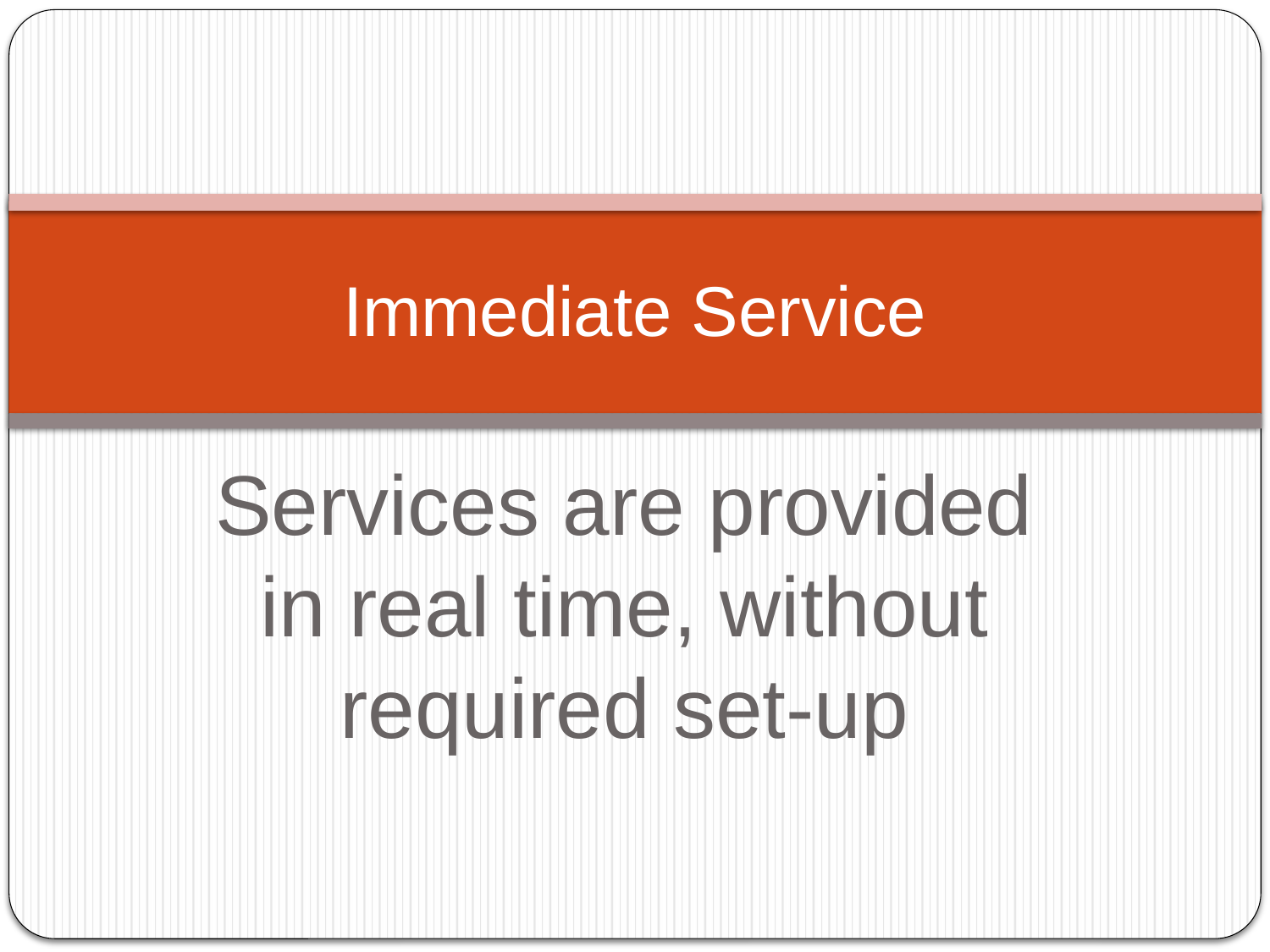

# Immediate Service
Services are provided in real time, without required set-up